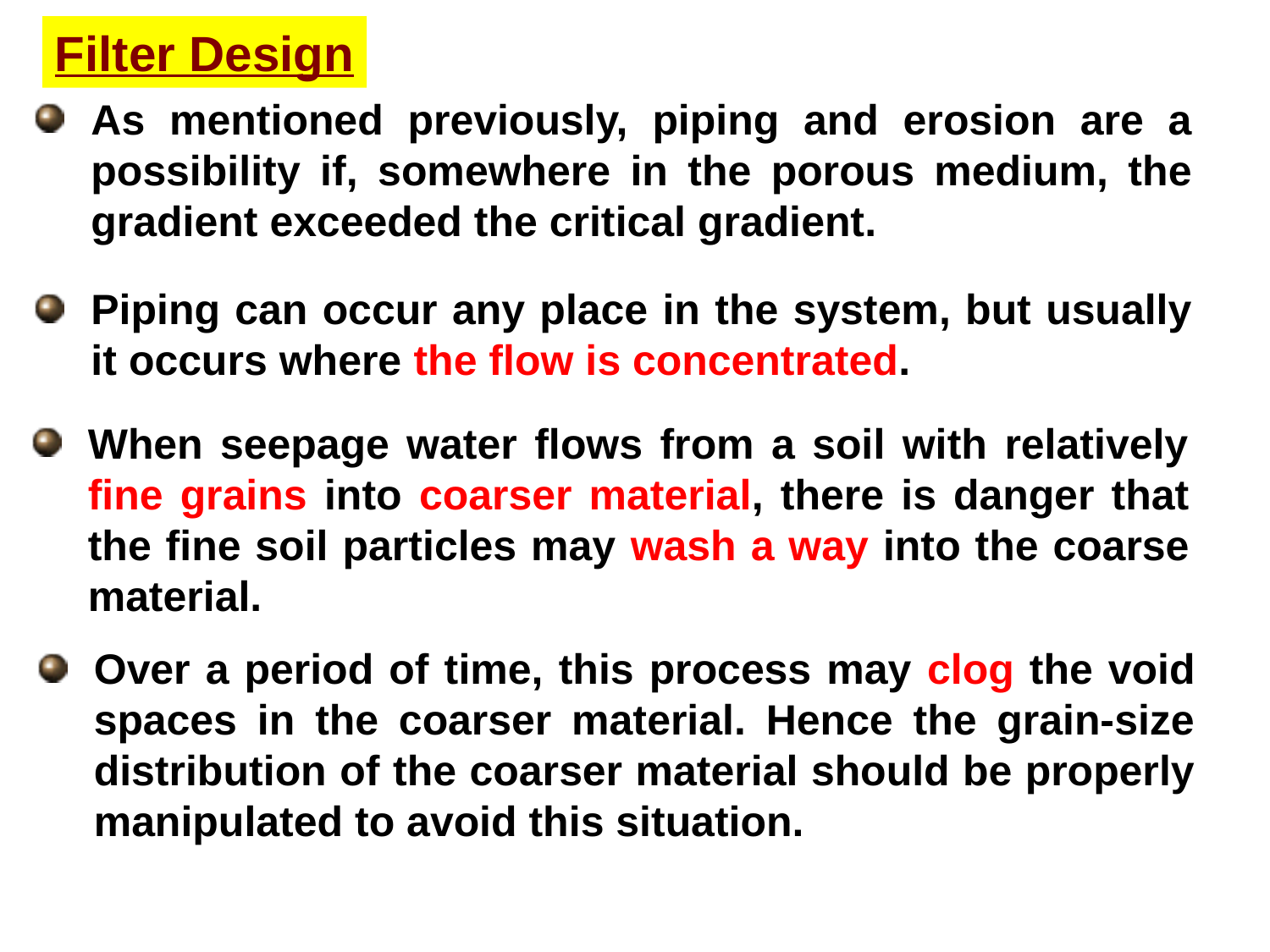

Filter Design
As mentioned previously, piping and erosion are a possibility if, somewhere in the porous medium, the gradient exceeded the critical gradient.
Piping can occur any place in the system, but usually it occurs where the flow is concentrated.
When seepage water flows from a soil with relatively fine grains into coarser material, there is danger that the fine soil particles may wash a way into the coarse material.
Over a period of time, this process may clog the void spaces in the coarser material. Hence the grain-size distribution of the coarser material should be properly manipulated to avoid this situation.